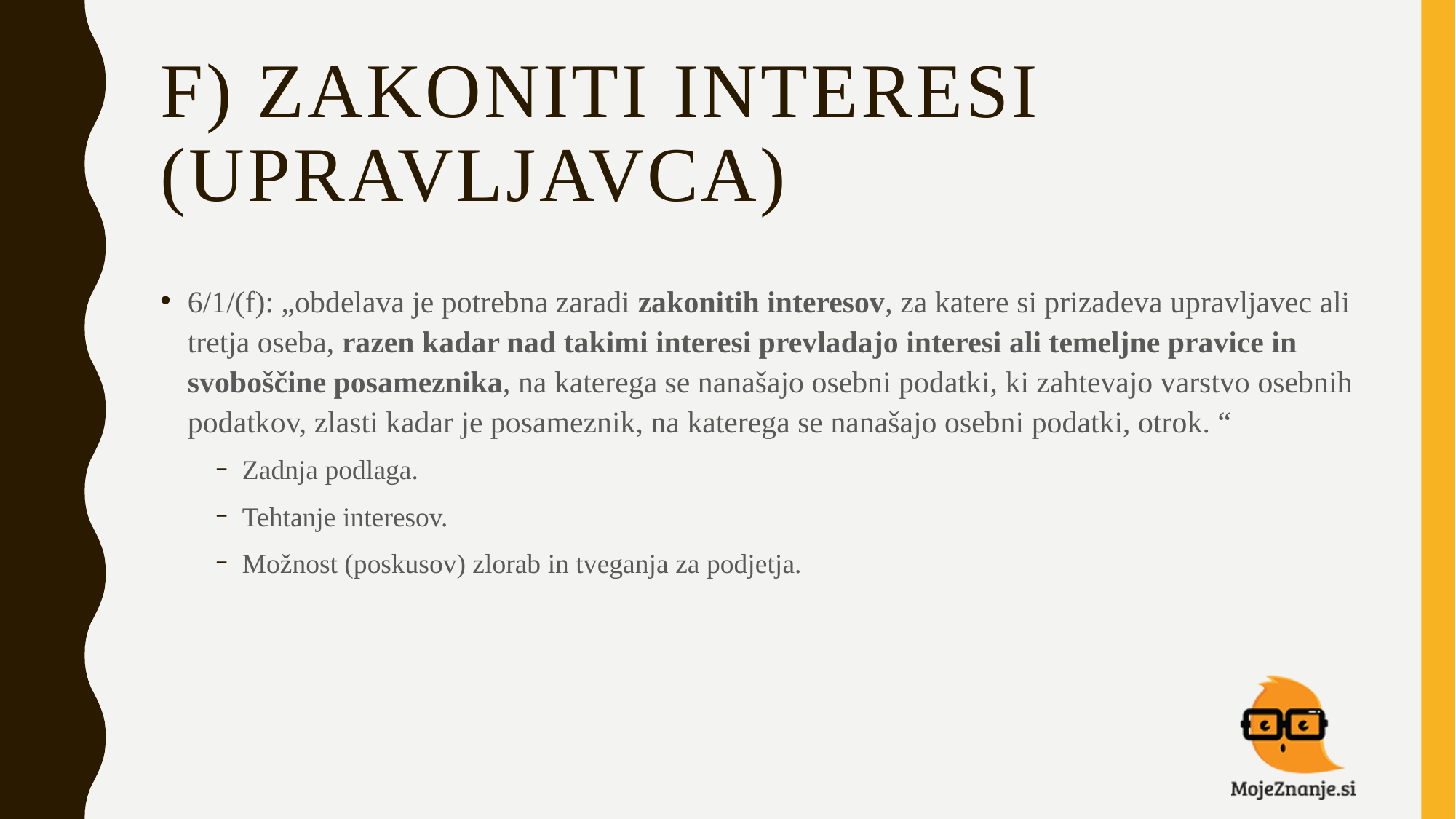

# F) ZAKONITI INTERESI 	(UPRAVLJAVCA)
6/1/(f): „obdelava je potrebna zaradi zakonitih interesov, za katere si prizadeva upravljavec ali tretja oseba, razen kadar nad takimi interesi prevladajo interesi ali temeljne pravice in svoboščine posameznika, na katerega se nanašajo osebni podatki, ki zahtevajo varstvo osebnih podatkov, zlasti kadar je posameznik, na katerega se nanašajo osebni podatki, otrok. “
Zadnja podlaga.
Tehtanje interesov.
Možnost (poskusov) zlorab in tveganja za podjetja.